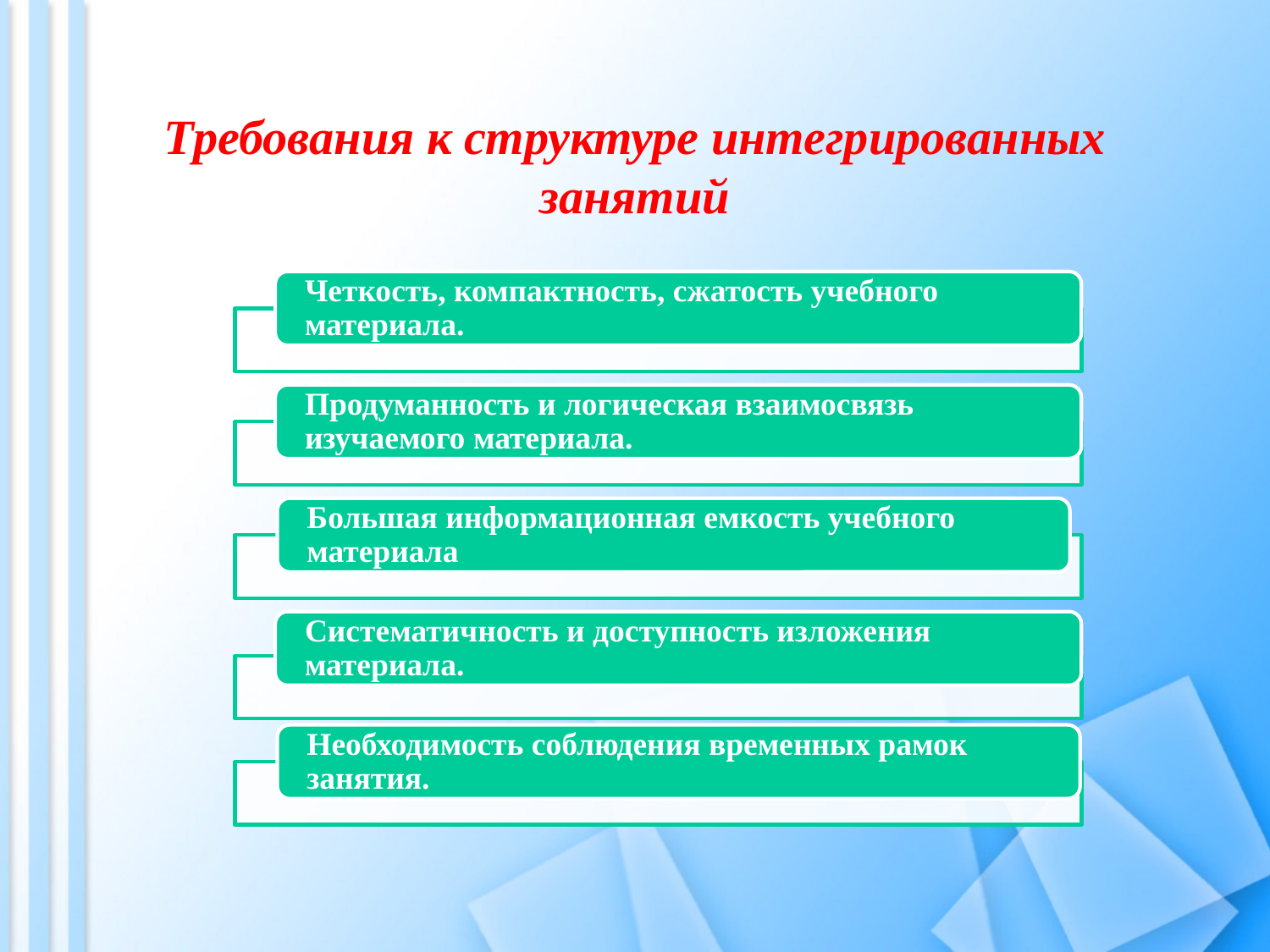

# Требования к структуре интегрированных занятий
Четкость, компактность, сжатость учебного материала.
Продуманность и логическая взаимосвязь изучаемого материала.
Большая информационная емкость учебного материала
Систематичность и доступность изложения материала.
Необходимость соблюдения временных рамок занятия.